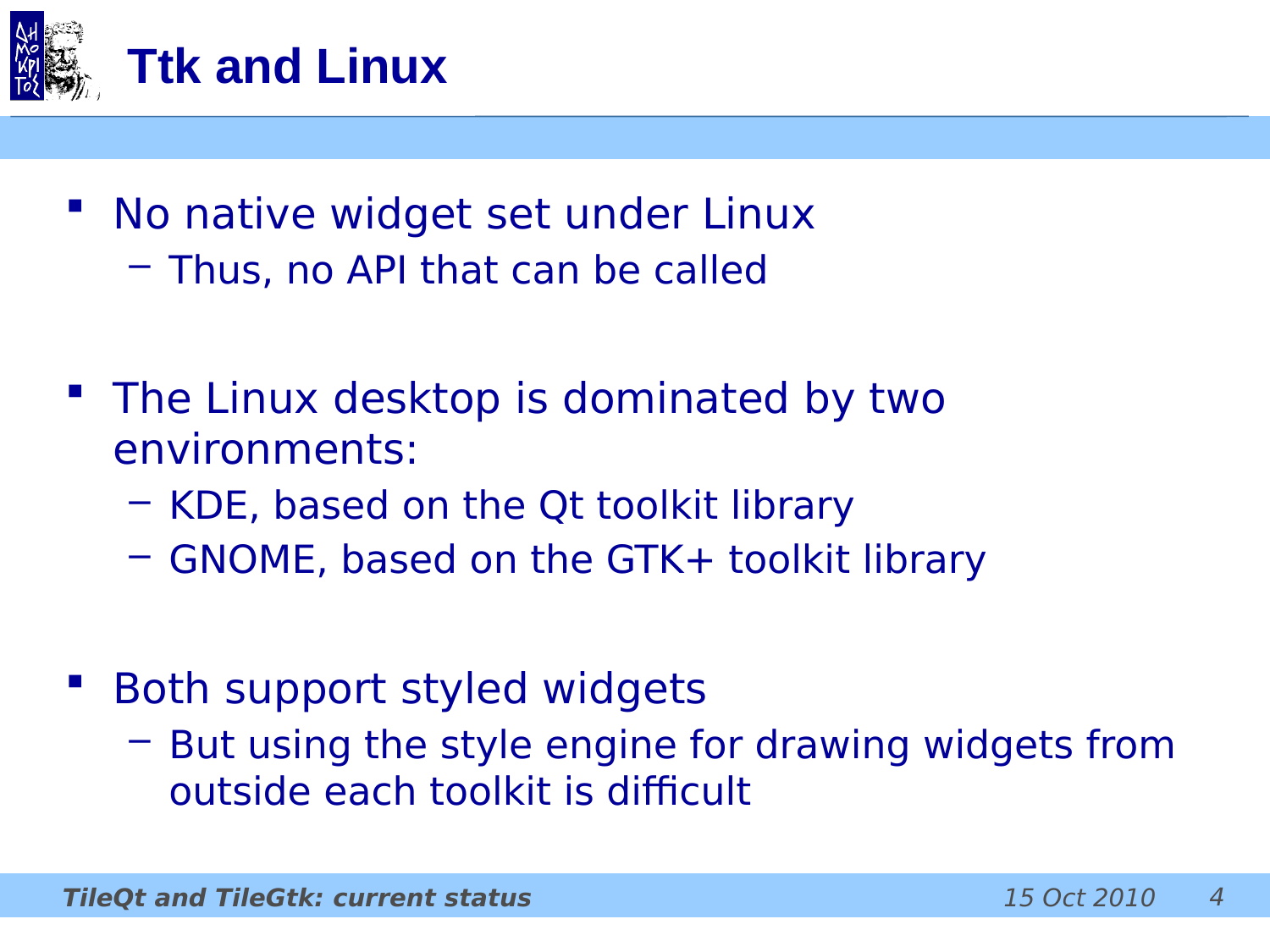

# Ttk and Linux
No native widget set under Linux
Thus, no API that can be called

The Linux desktop is dominated by two environments:
KDE, based on the Qt toolkit library
GNOME, based on the GTK+ toolkit library

Both support styled widgets
But using the style engine for drawing widgets from outside each toolkit is difficult
4
TileQt and TileGtk: current status
15 Oct 2010